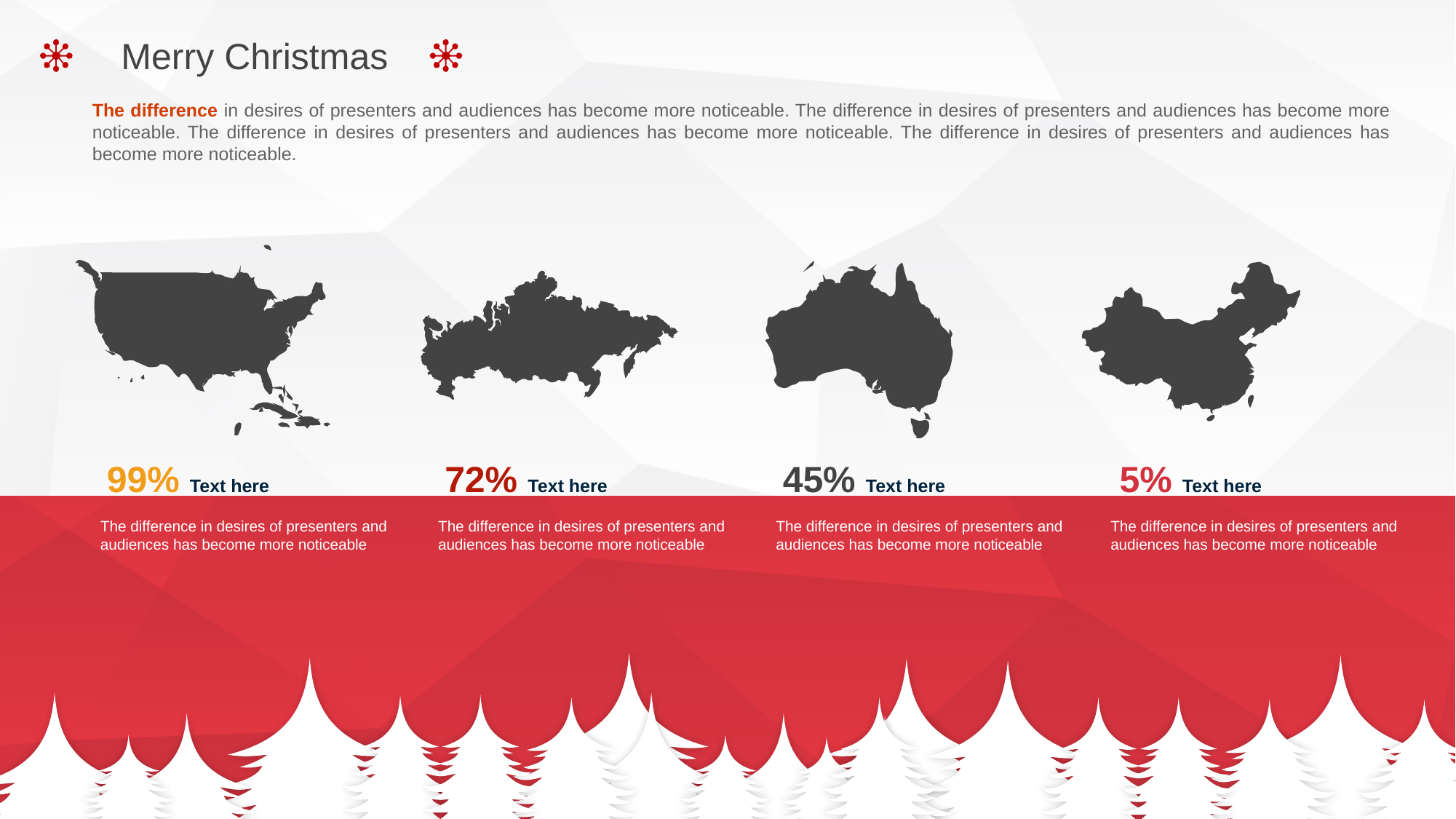

Merry Christmas

The difference in desires of presenters and audiences has become more noticeable. The difference in desires of presenters and audiences has become more noticeable. The difference in desires of presenters and audiences has become more noticeable. The difference in desires of presenters and audiences has become more noticeable.

99% Text here
72% Text here
45% Text here
5% Text here

The difference in desires of presenters and audiences has become more noticeable
The difference in desires of presenters and audiences has become more noticeable
The difference in desires of presenters and audiences has become more noticeable
The difference in desires of presenters and audiences has become more noticeable